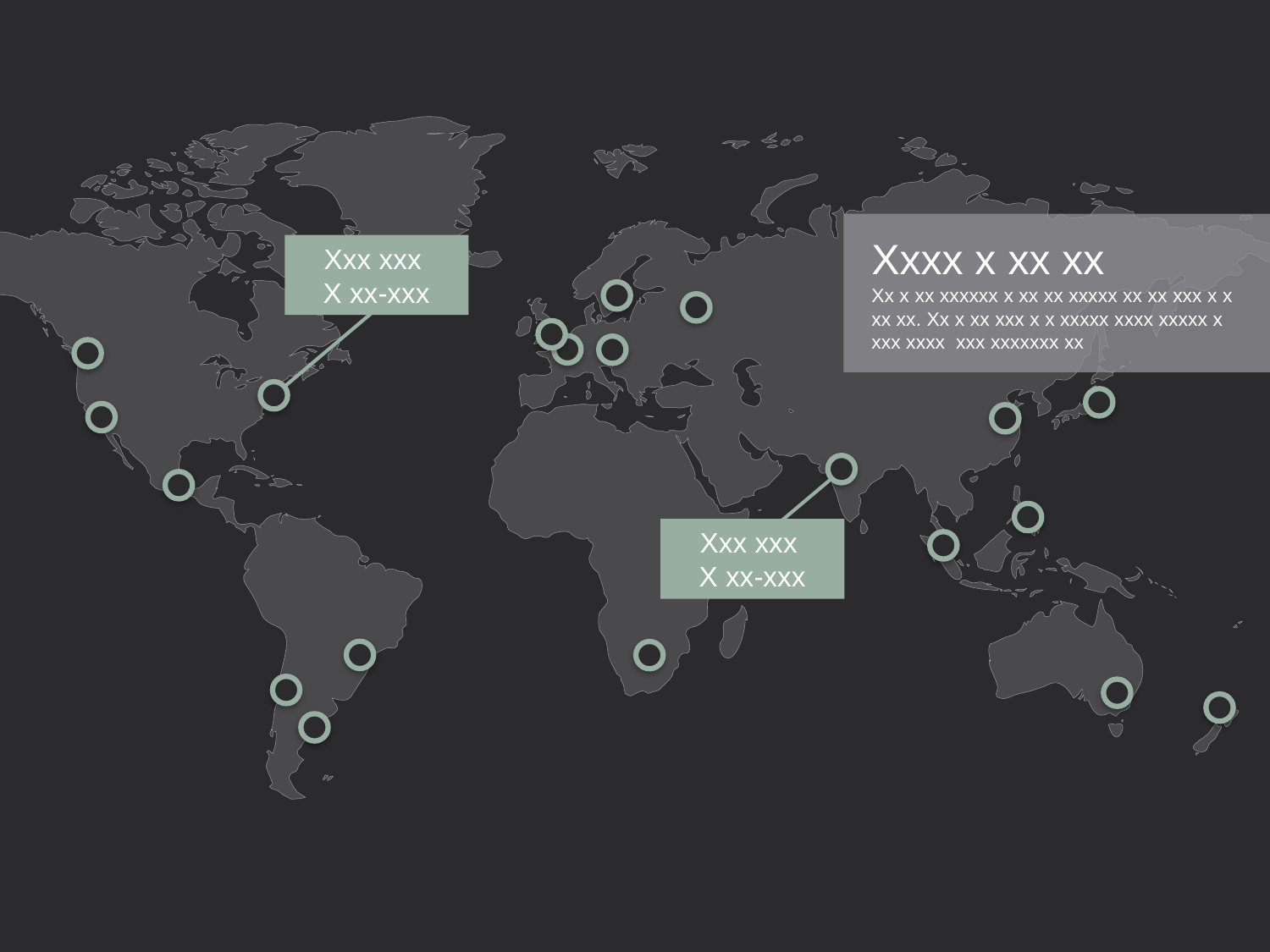

Xxxx x xx xx
Xx x xx xxxxxx x xx xx xxxxx xx xx xxx x x xx xx. Xx x xx xxx x x xxxxx xxxx xxxxx x xxx xxxx  xxx xxxxxxx xx
Xxx xxx
X xx-xxx

Xxx xxx
X xx-xxx